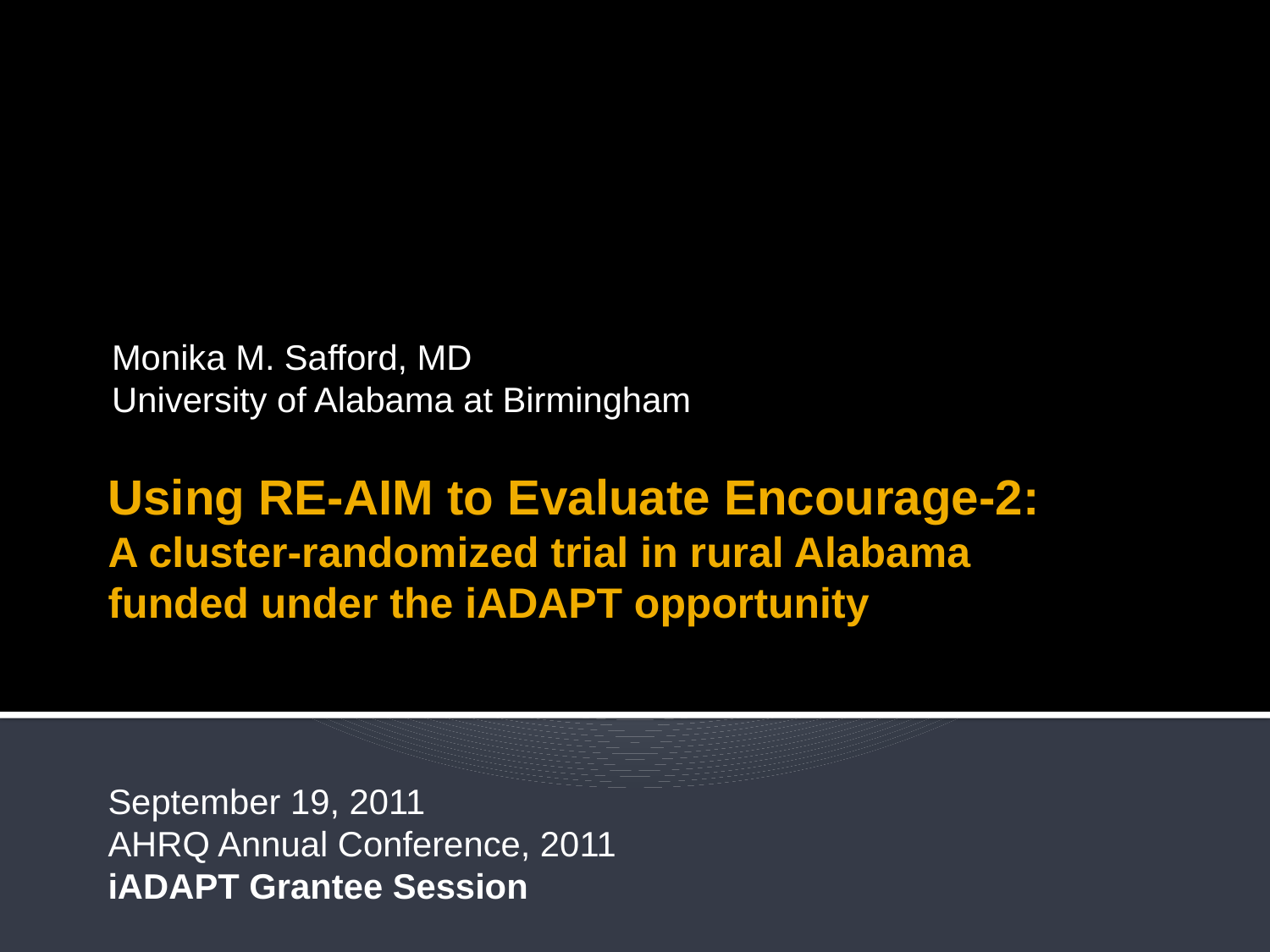

Monika M. Safford, MD
University of Alabama at Birmingham

# Using RE-AIM to Evaluate Encourage-2: A cluster-randomized trial in rural Alabama funded under the iADAPT opportunity September 19, 2011 AHRQ Annual Conference, 2011 iADAPT Grantee Session